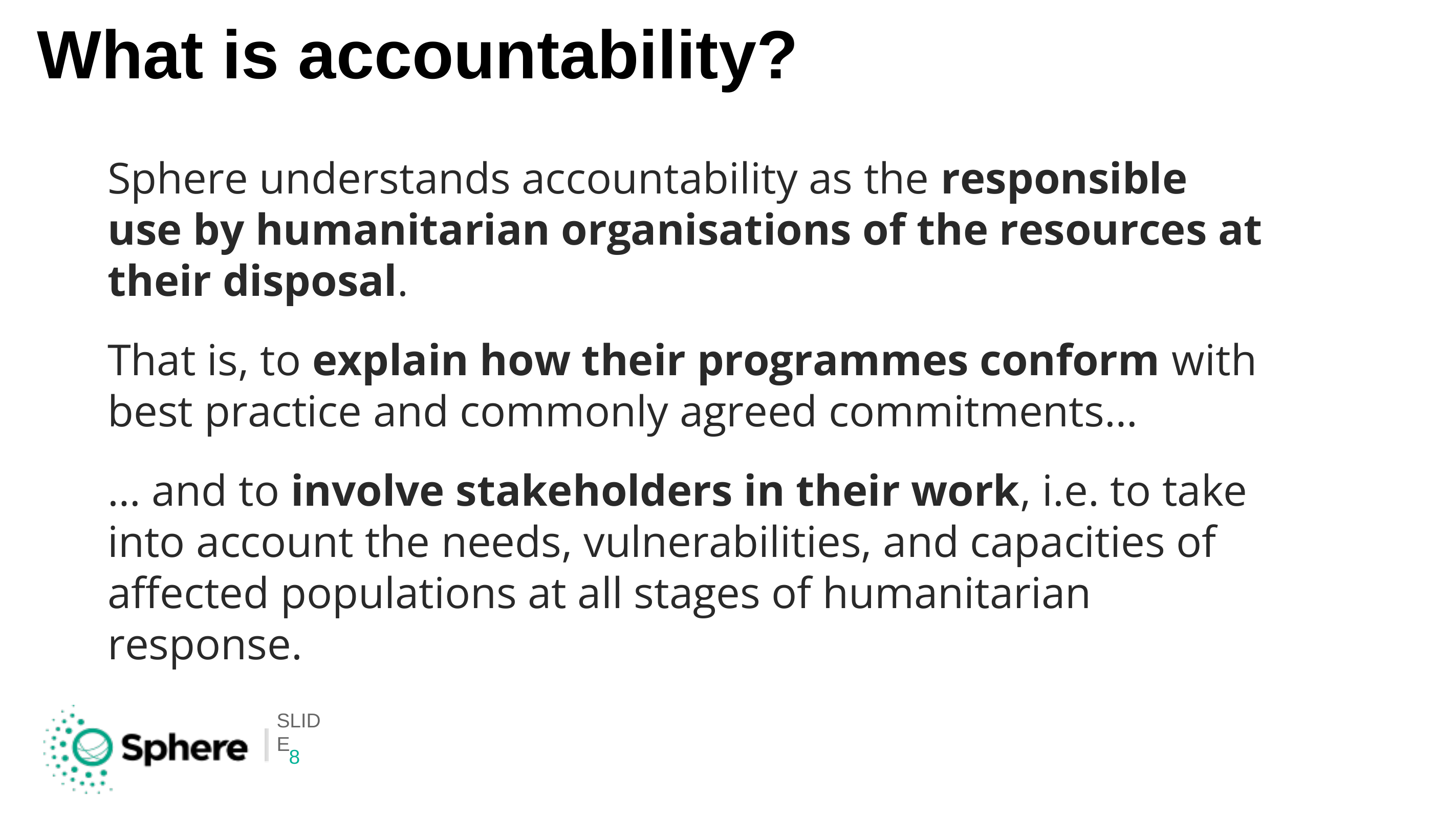

# What is accountability?
Sphere understands accountability as the responsible use by humanitarian organisations of the resources at their disposal.
That is, to explain how their programmes conform with best practice and commonly agreed commitments…
… and to involve stakeholders in their work, i.e. to take into account the needs, vulnerabilities, and capacities of affected populations at all stages of humanitarian response.
8